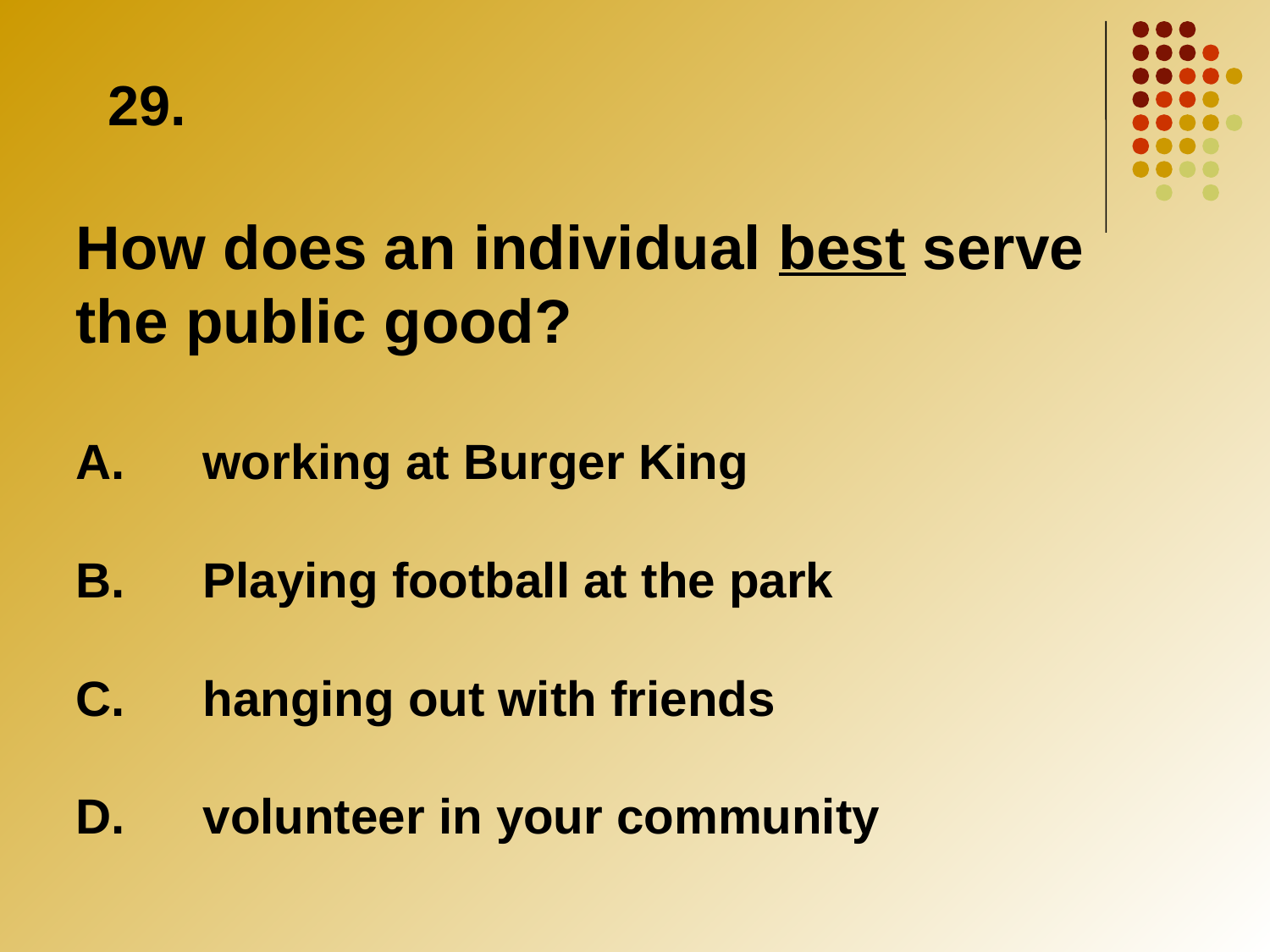

29.
How does an individual best serve the public good?
A.	working at Burger King
B.  	Playing football at the park
C.	hanging out with friends
D.	volunteer in your community